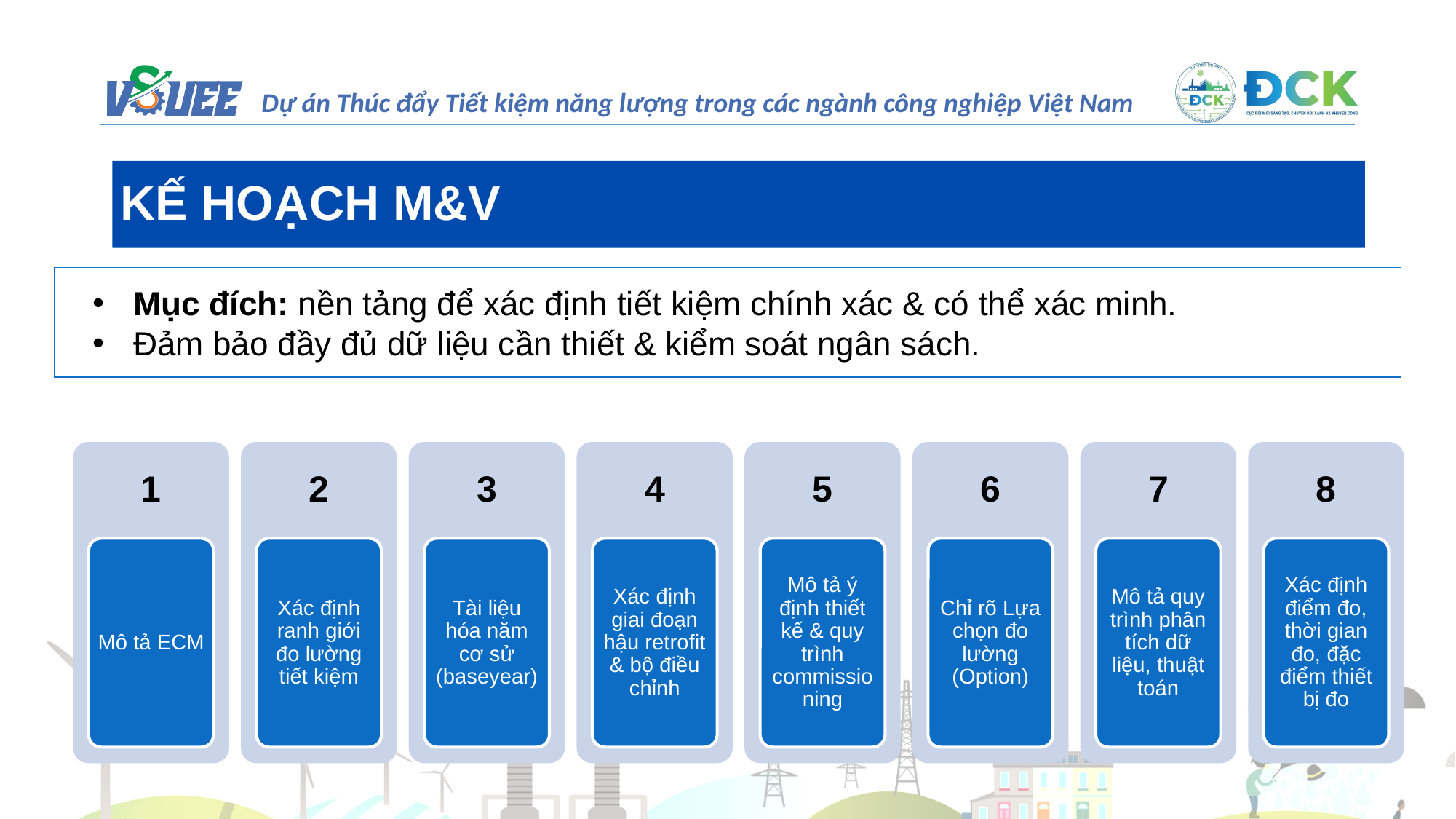

KẾ HOẠCH M&V
Mục đích: nền tảng để xác định tiết kiệm chính xác & có thể xác minh.
Đảm bảo đầy đủ dữ liệu cần thiết & kiểm soát ngân sách.

1
2
3
4
5
6
7
8

Mô tả ECM
Xác định ranh giới đo lường tiết kiệm
Tài liệu hóa năm cơ sử (baseyear)
Xác định giai đoạn hậu retrofit & bộ điều chỉnh
Mô tả ý định thiết kế & quy trình commissioning
Chỉ rõ Lựa chọn đo lường (Option)
Mô tả quy trình phân tích dữ liệu, thuật toán
Xác định điểm đo, thời gian đo, đặc điểm thiết bị đo